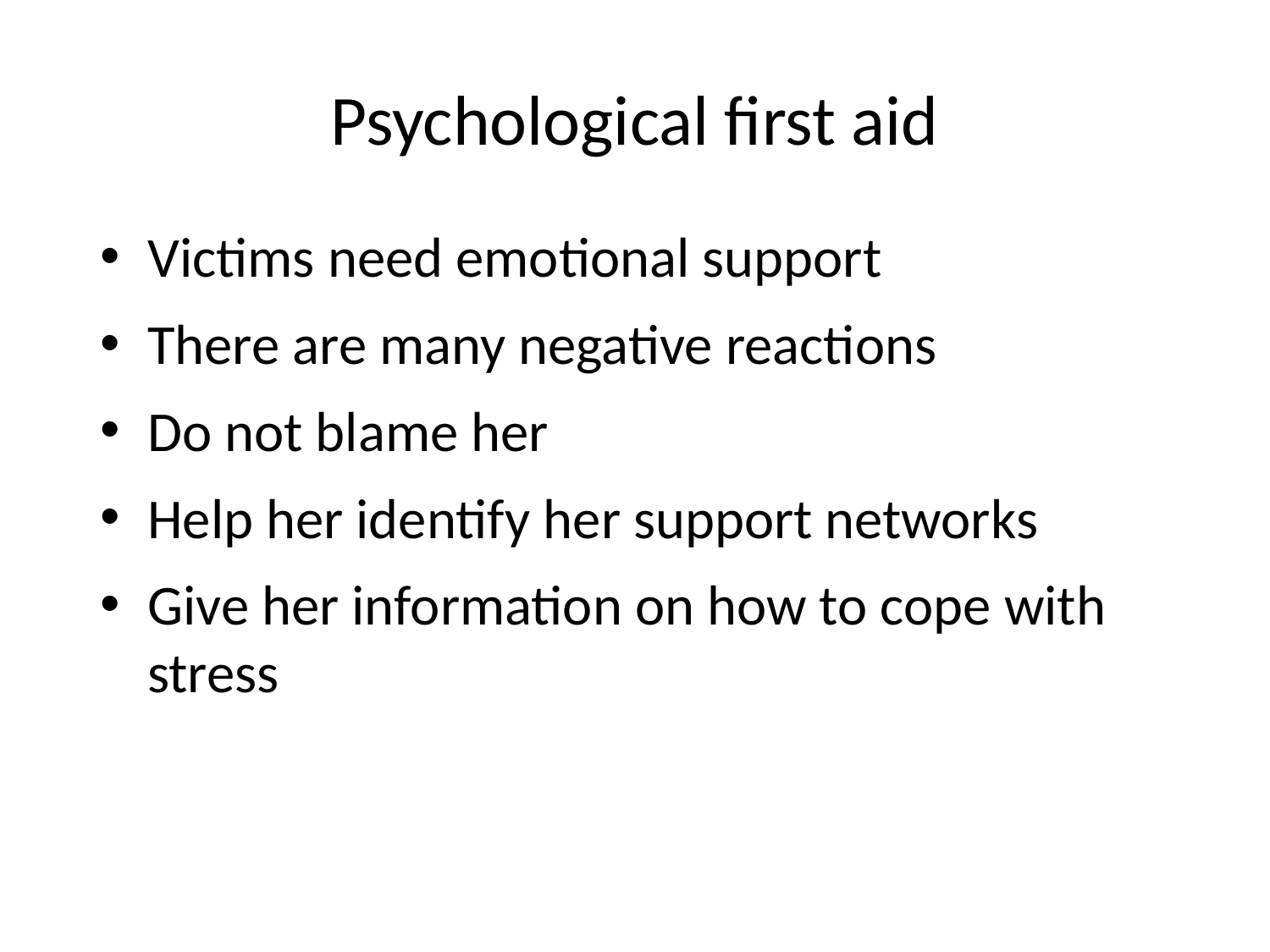

# Psychological first aid
Victims need emotional support
There are many negative reactions
Do not blame her
Help her identify her support networks
Give her information on how to cope with stress